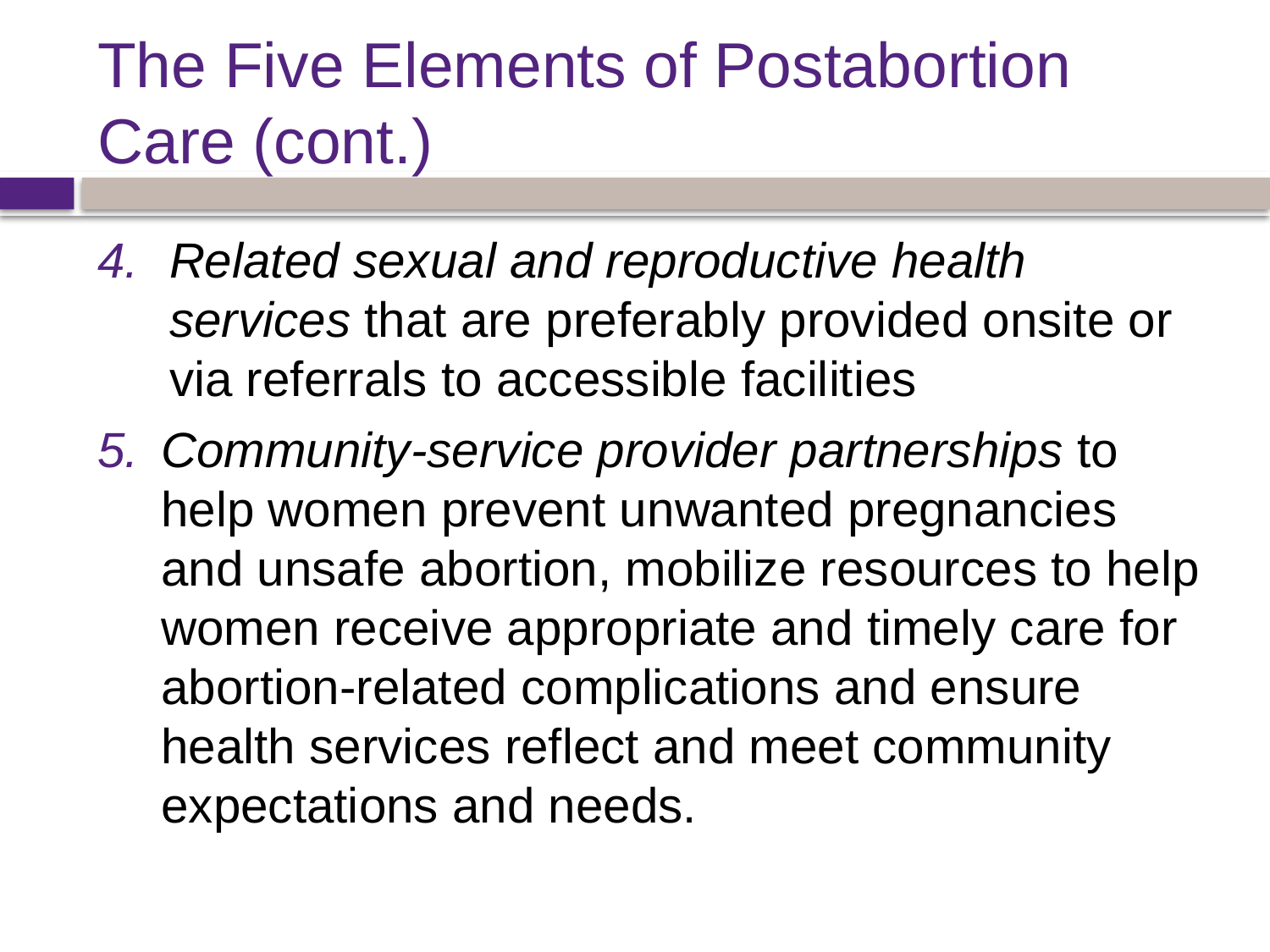

# The Five Elements of Postabortion Care (cont.)
Related sexual and reproductive health services that are preferably provided onsite or via referrals to accessible facilities
Community-service provider partnerships to help women prevent unwanted pregnancies and unsafe abortion, mobilize resources to help women receive appropriate and timely care for abortion-related complications and ensure health services reflect and meet community expectations and needs.